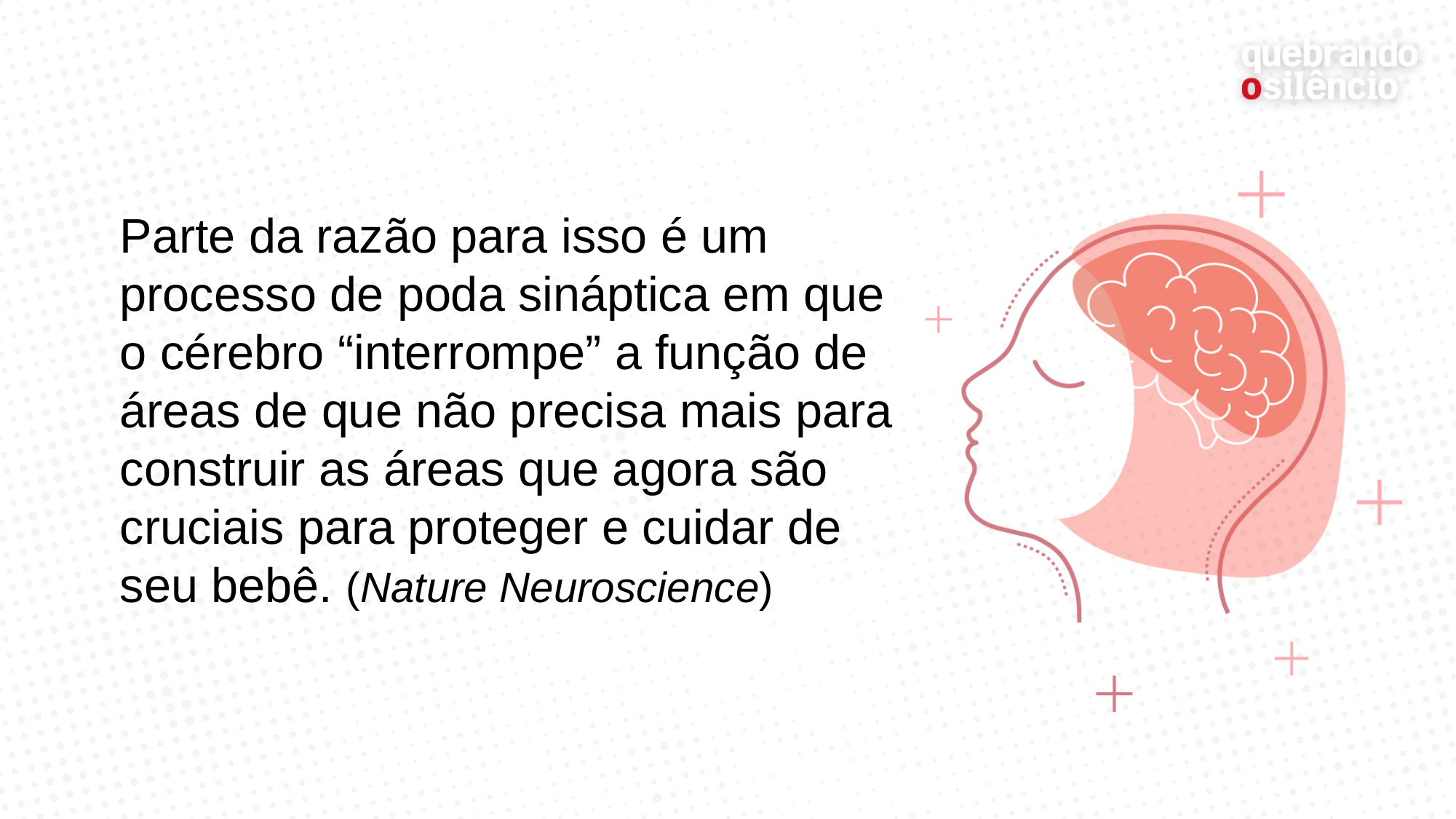

# Parte da razão para isso é um processo de poda sináptica em que o cérebro “interrompe” a função de áreas de que não precisa mais para construir as áreas que agora são cruciais para proteger e cuidar de seu bebê. (Nature Neuroscience)